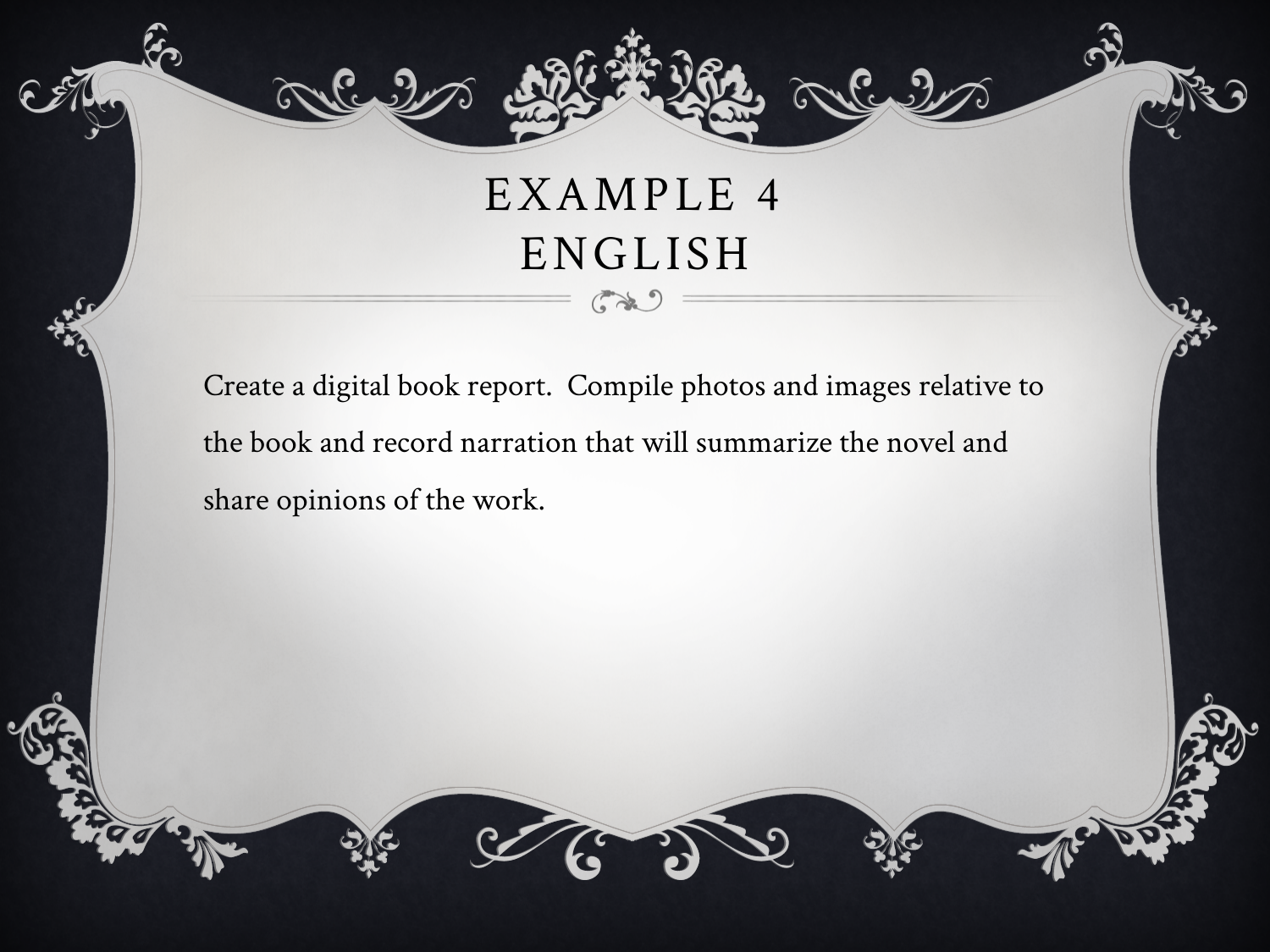

# Example 4 English
Create a digital book report.  Compile photos and images relative to the book and record narration that will summarize the novel and share opinions of the work.